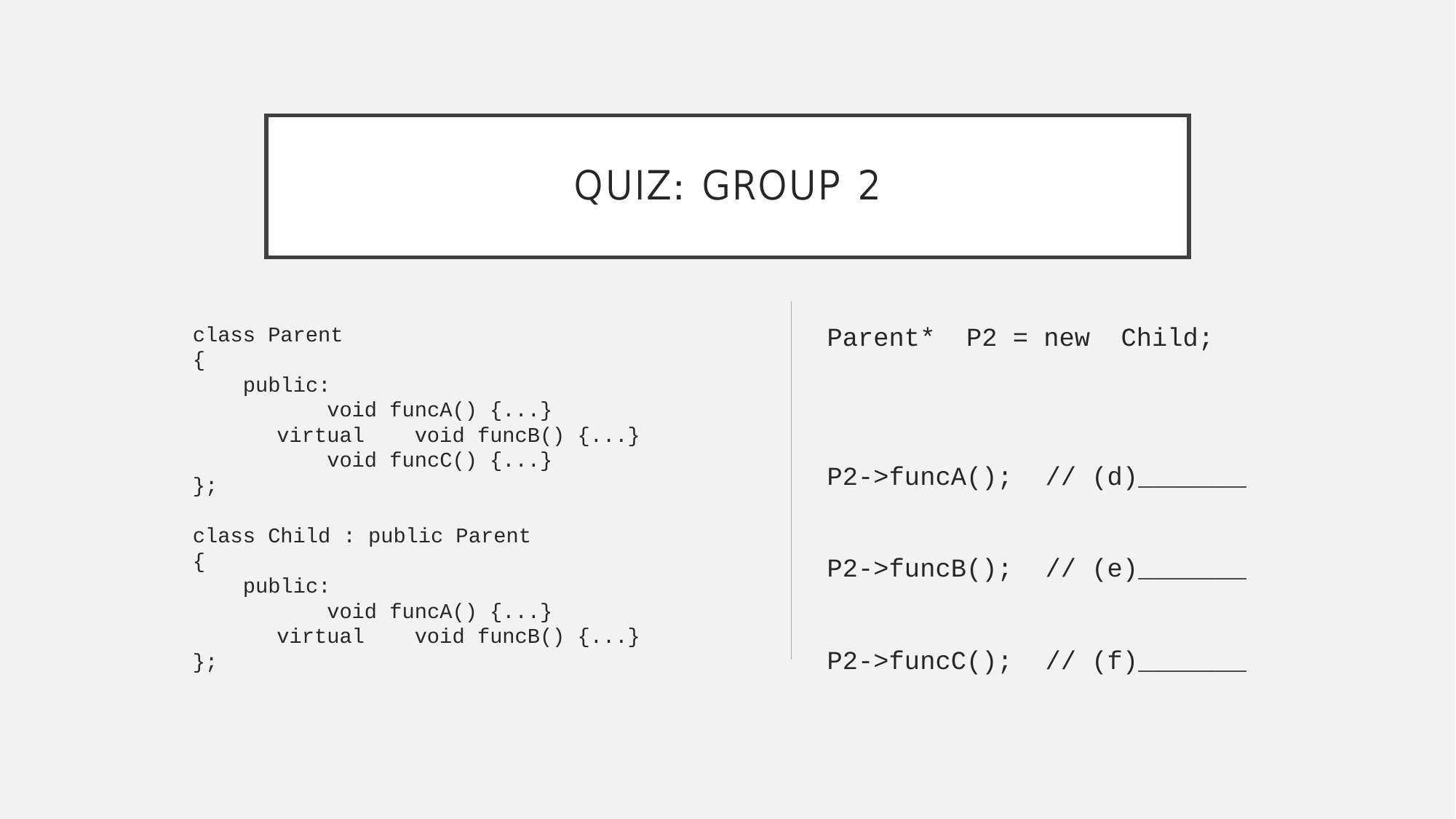

# Quiz: Group 2
Parent*  P2 = new  Child;

P2->funcA();	// (d)_______

P2->funcB();	// (e)_______

P2->funcC();	// (f)_______
class Parent
{
    public:
		    void funcA() {...}
	virtual    void funcB() {...}
		    void funcC() {...}
};

class Child : public Parent
{
    public:
		    void funcA() {...}
	virtual    void funcB() {...}
};